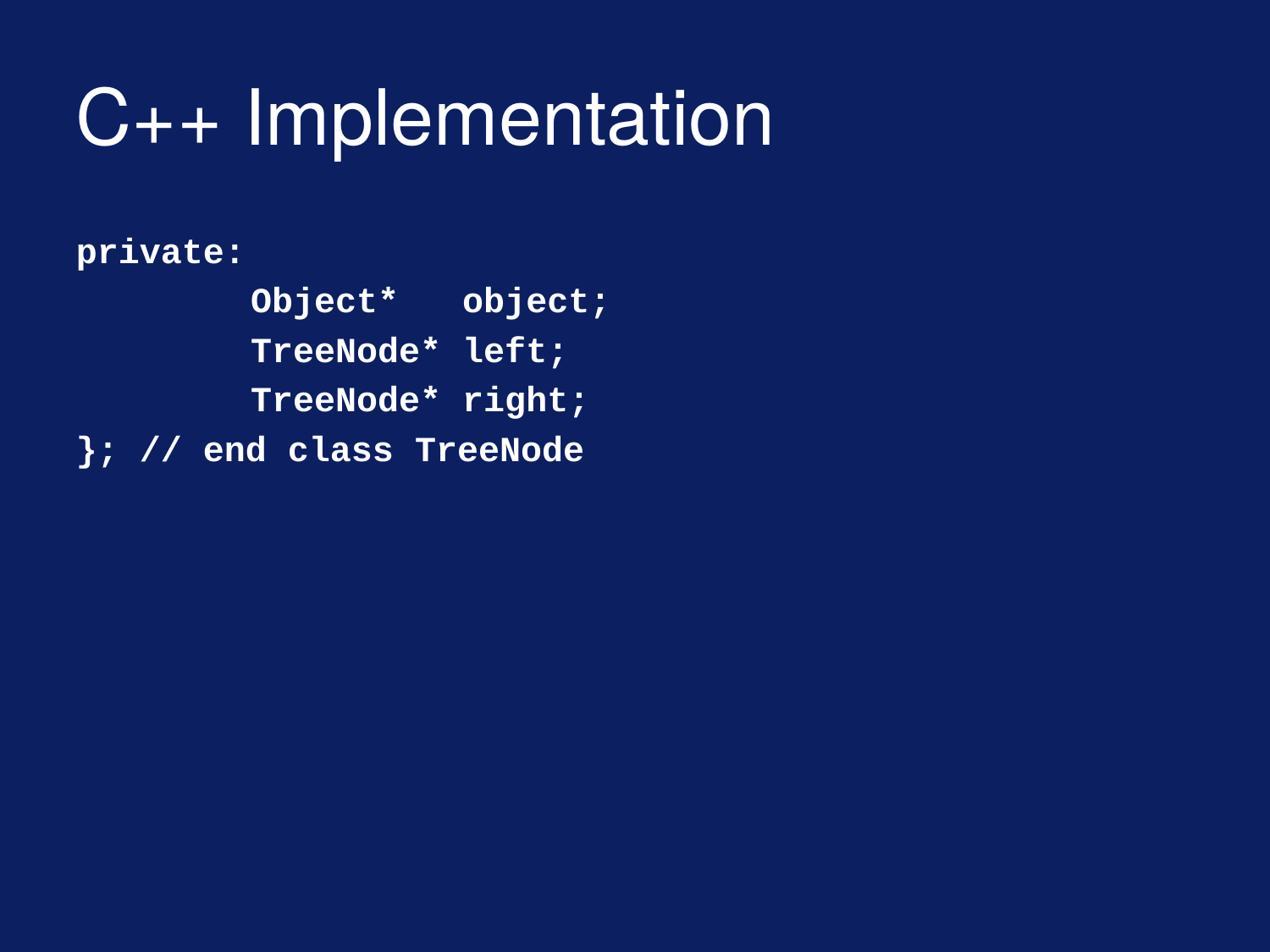

# C++ Implementation
private:
    	Object*   object;
    	TreeNode* left;
    	TreeNode* right;
}; // end class TreeNode